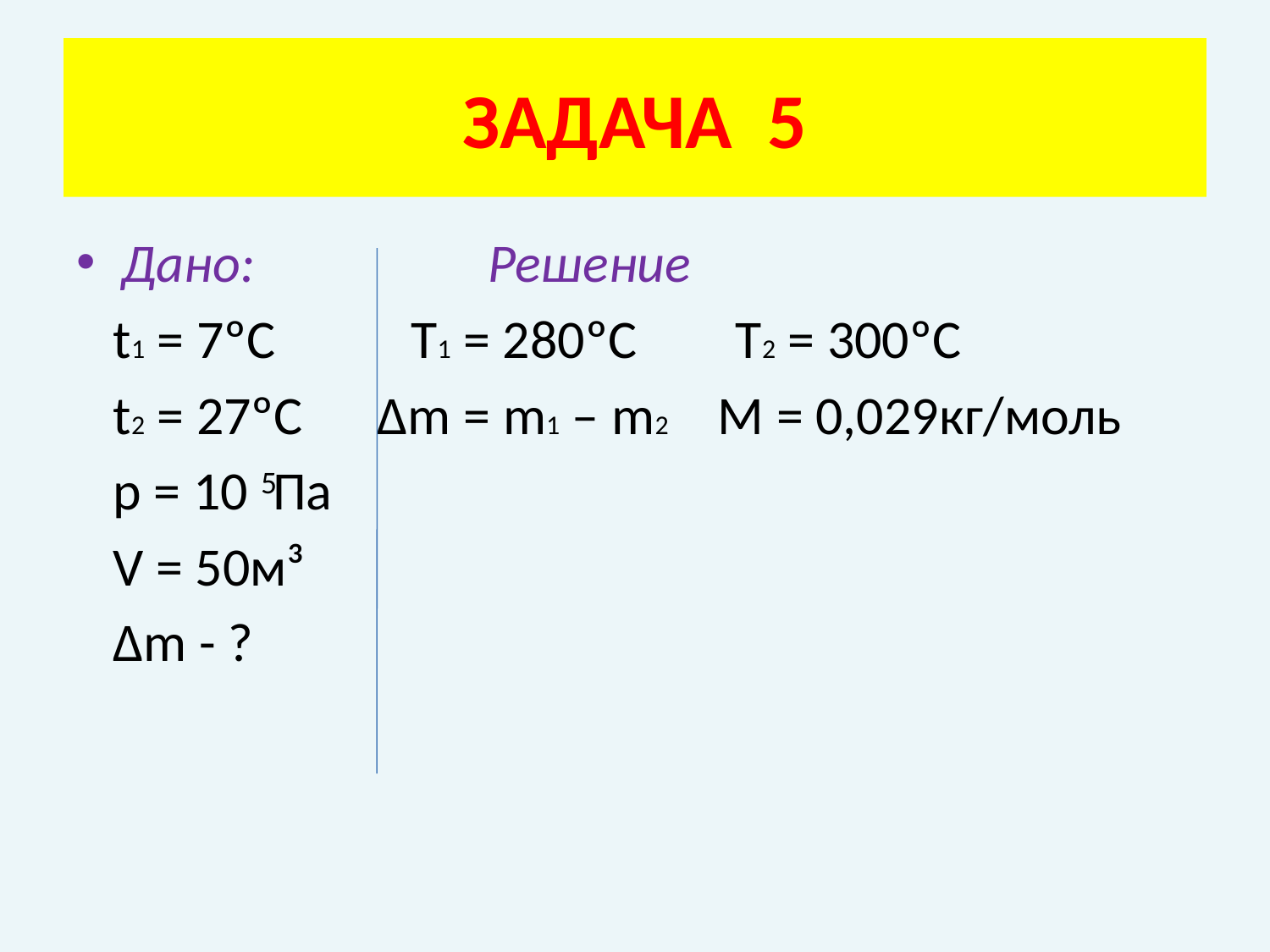

# ЗАДАЧА  5
Дано:                   Решение
   t1 = 7ºC           Т1 = 280ºС        Т2 = 300ºС
   t2 = 27ºC      Δm = m1 – m2    M = 0,029кг/моль
   p = 10  Па
   V = 50м³
   Δm - ?

5